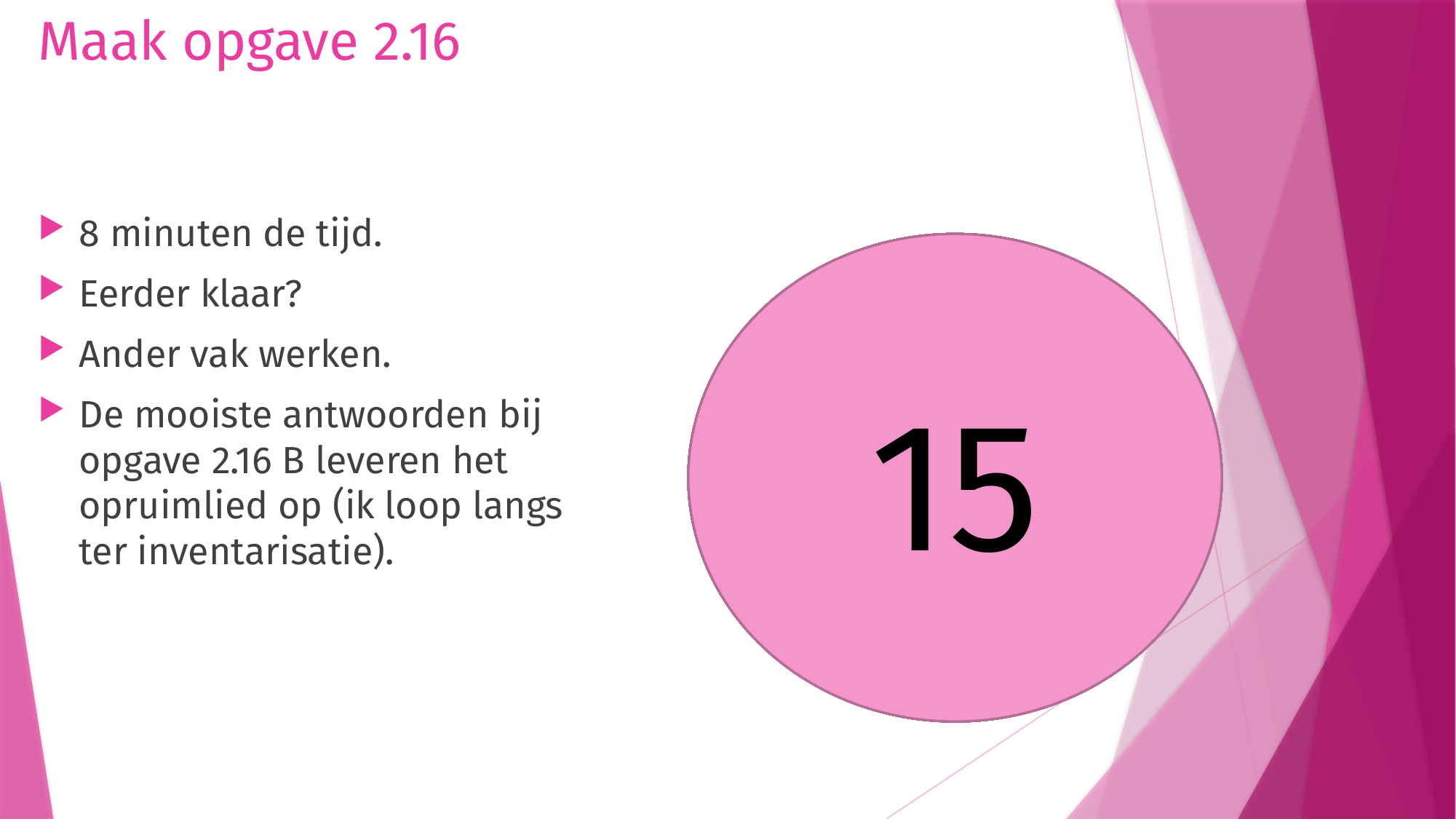

# Maak opgave 2.16
8 minuten de tijd.
Eerder klaar?
Ander vak werken.
De mooiste antwoorden bij opgave 2.16 B leveren het opruimlied op (ik loop langs ter inventarisatie).

15
14
13
12
11
10
8
9
5
6
7
4
3
1
2